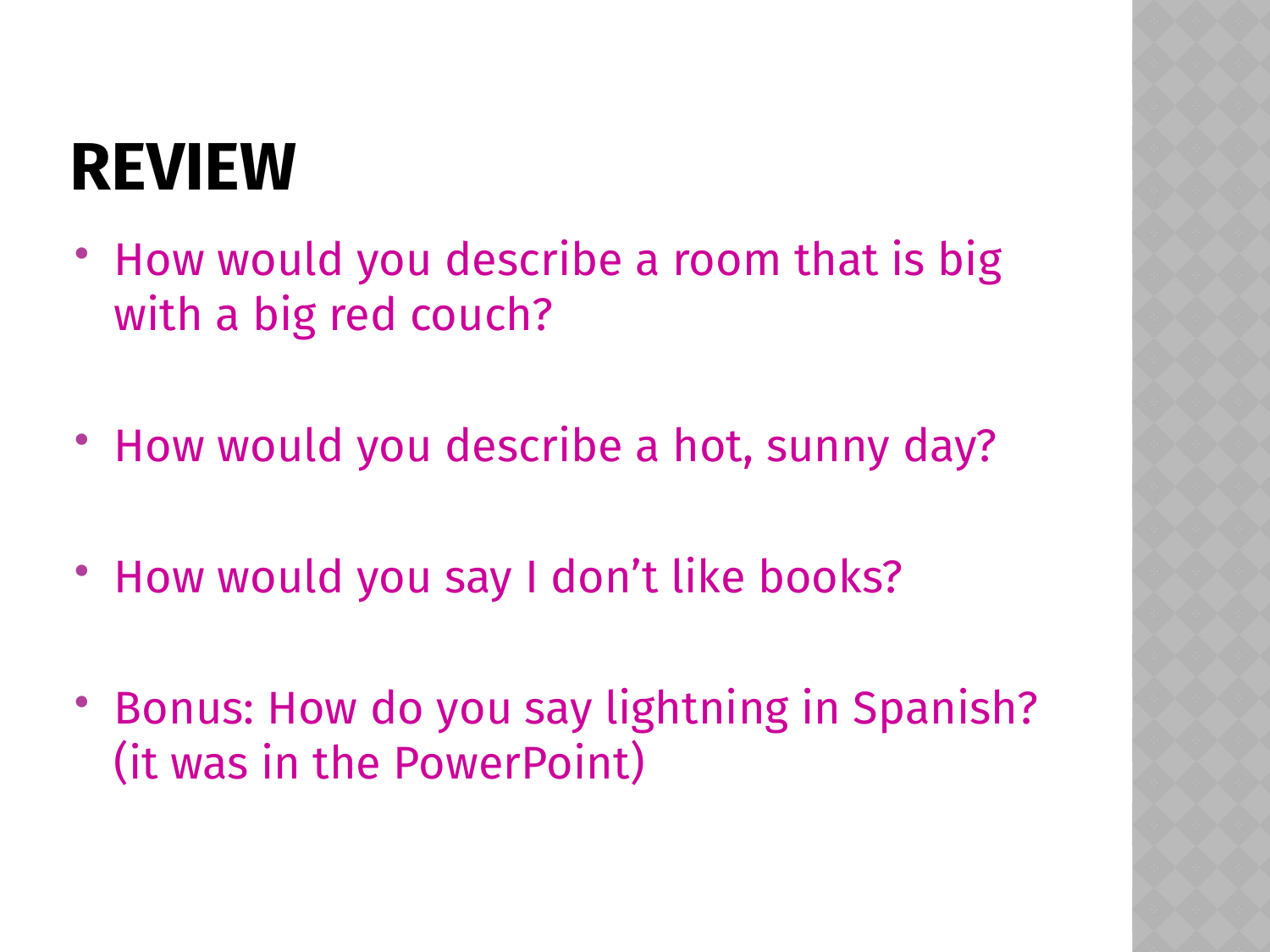

# Review
How would you describe a room that is big with a big red couch?

How would you describe a hot, sunny day?

How would you say I don’t like books?

Bonus: How do you say lightning in Spanish? (it was in the PowerPoint)